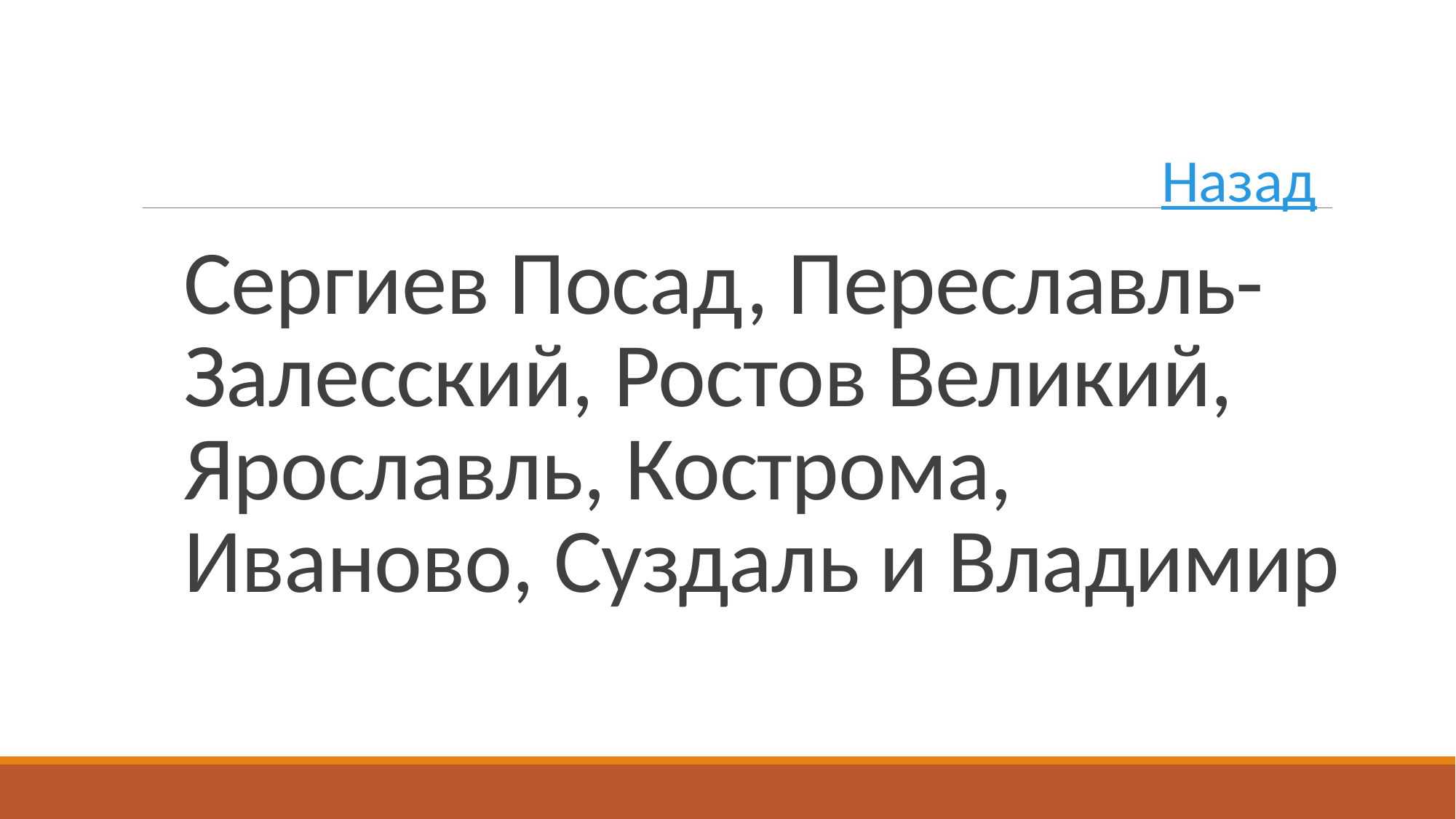

Назад

# Сергиев Посад, Переславль-Залесский, Ростов Великий, Ярославль, Кострома, Иваново, Суздаль и Владимир